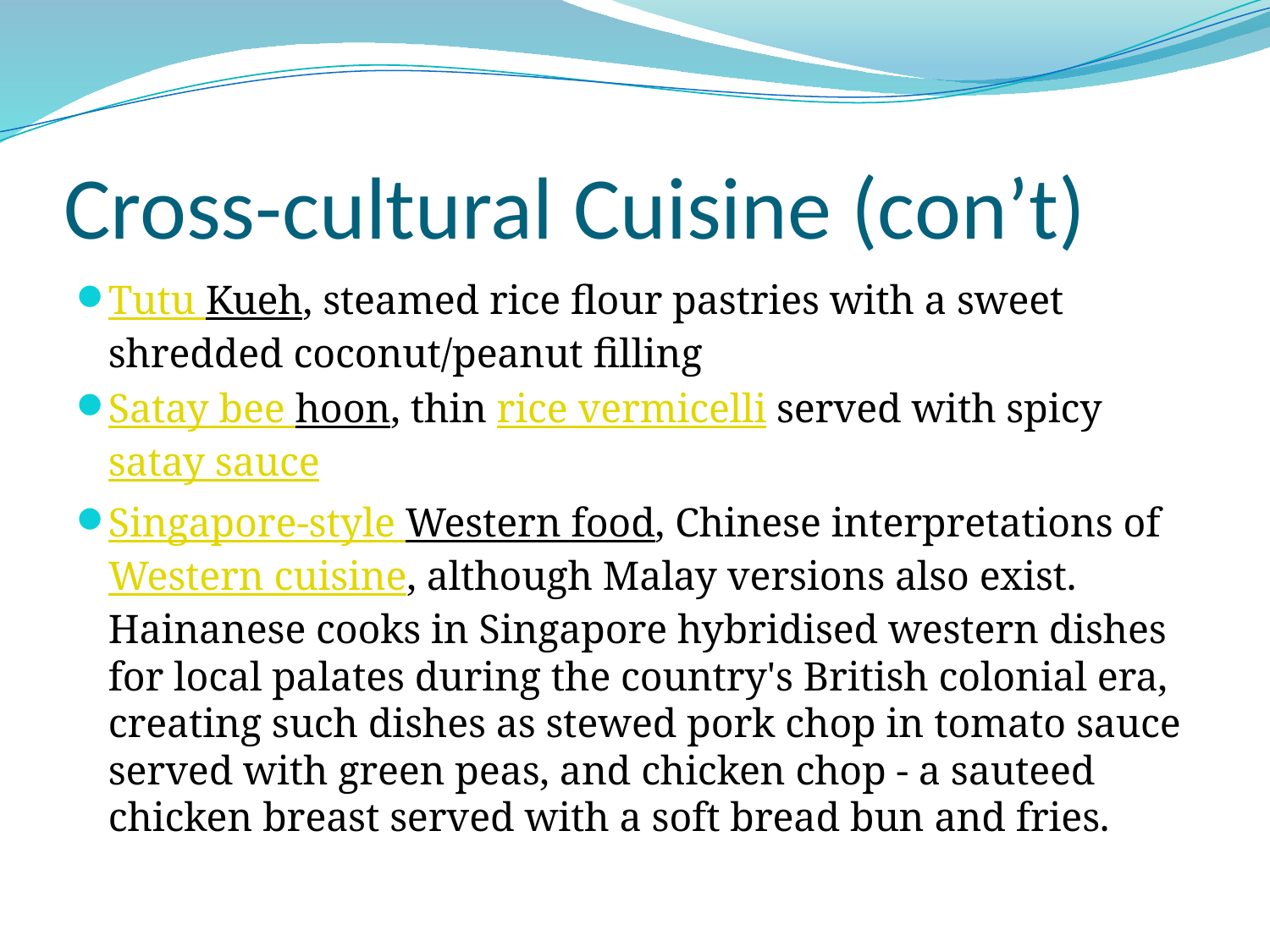

# Cross-cultural Cuisine (con’t)
Tutu Kueh, steamed rice flour pastries with a sweet shredded coconut/peanut filling
Satay bee hoon, thin rice vermicelli served with spicy satay sauce
Singapore-style Western food, Chinese interpretations of Western cuisine, although Malay versions also exist. Hainanese cooks in Singapore hybridised western dishes for local palates during the country's British colonial era, creating such dishes as stewed pork chop in tomato sauce served with green peas, and chicken chop - a sauteed chicken breast served with a soft bread bun and fries.